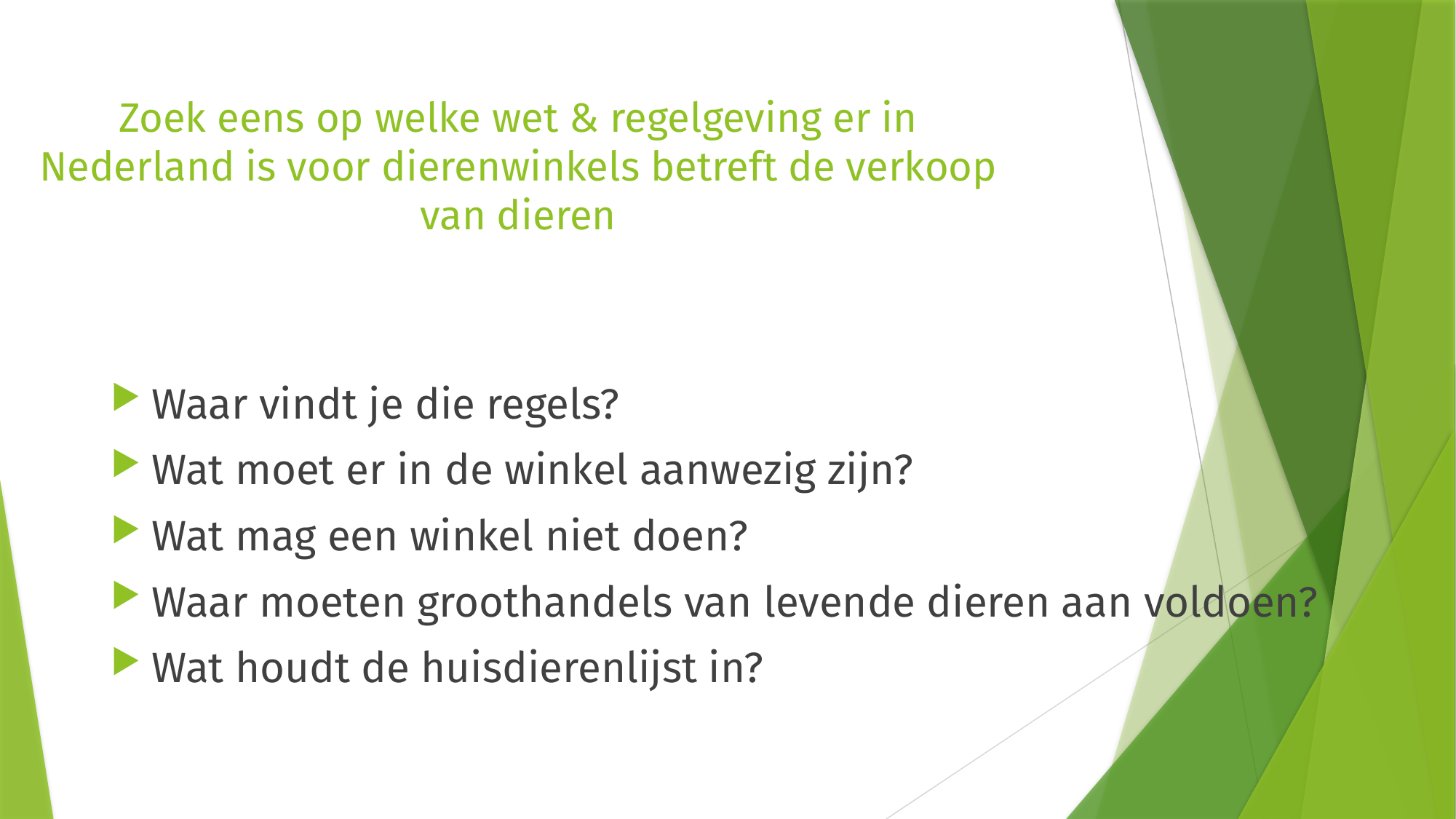

# Zoek eens op welke wet & regelgeving er in Nederland is voor dierenwinkels betreft de verkoop van dieren
Waar vindt je die regels?
Wat moet er in de winkel aanwezig zijn?
Wat mag een winkel niet doen?
Waar moeten groothandels van levende dieren aan voldoen?
Wat houdt de huisdierenlijst in?